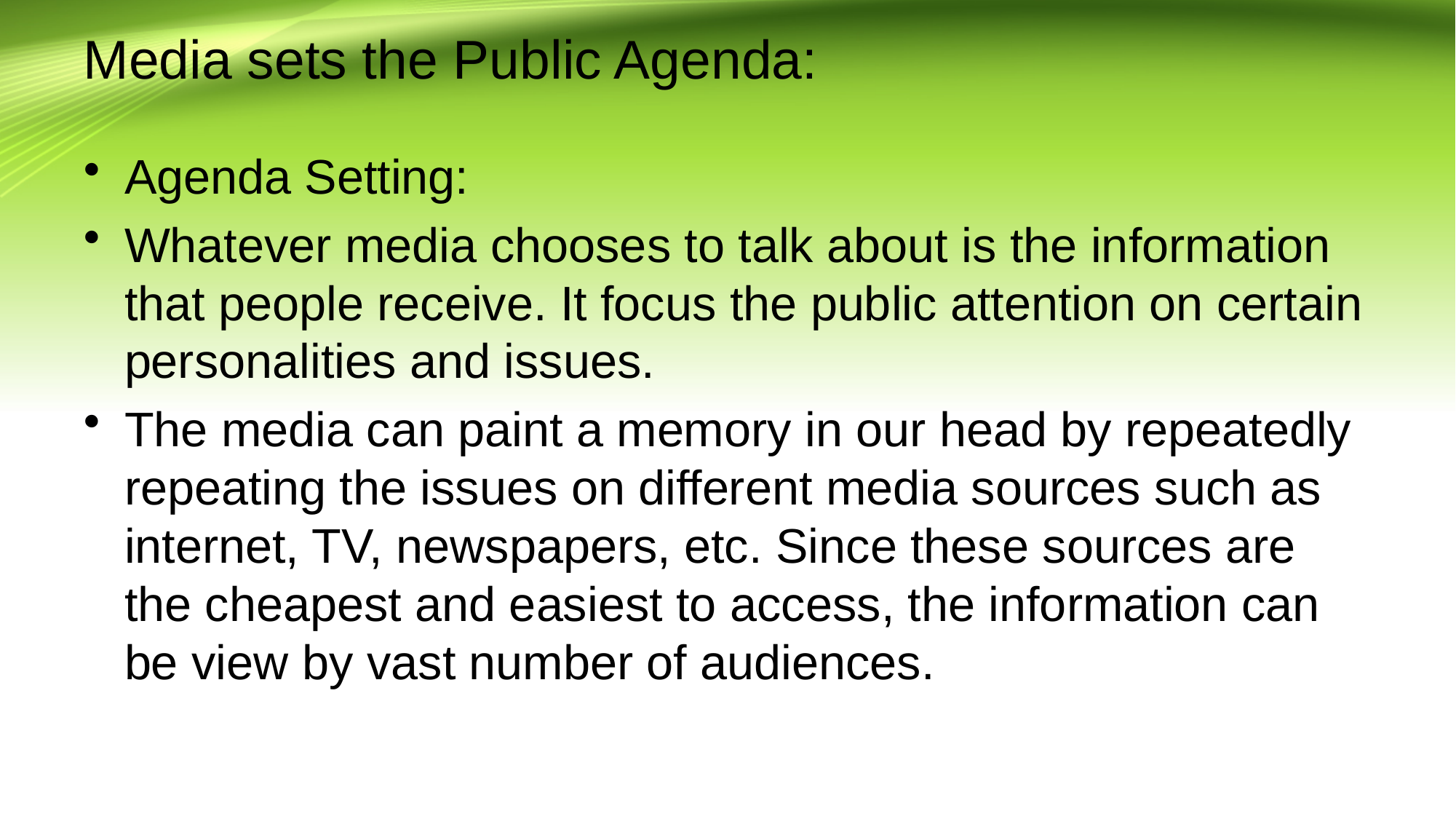

# Media sets the Public Agenda:
Agenda Setting:
Whatever media chooses to talk about is the information that people receive. It focus the public attention on certain personalities and issues.
The media can paint a memory in our head by repeatedly repeating the issues on different media sources such as internet, TV, newspapers, etc. Since these sources are the cheapest and easiest to access, the information can be view by vast number of audiences.